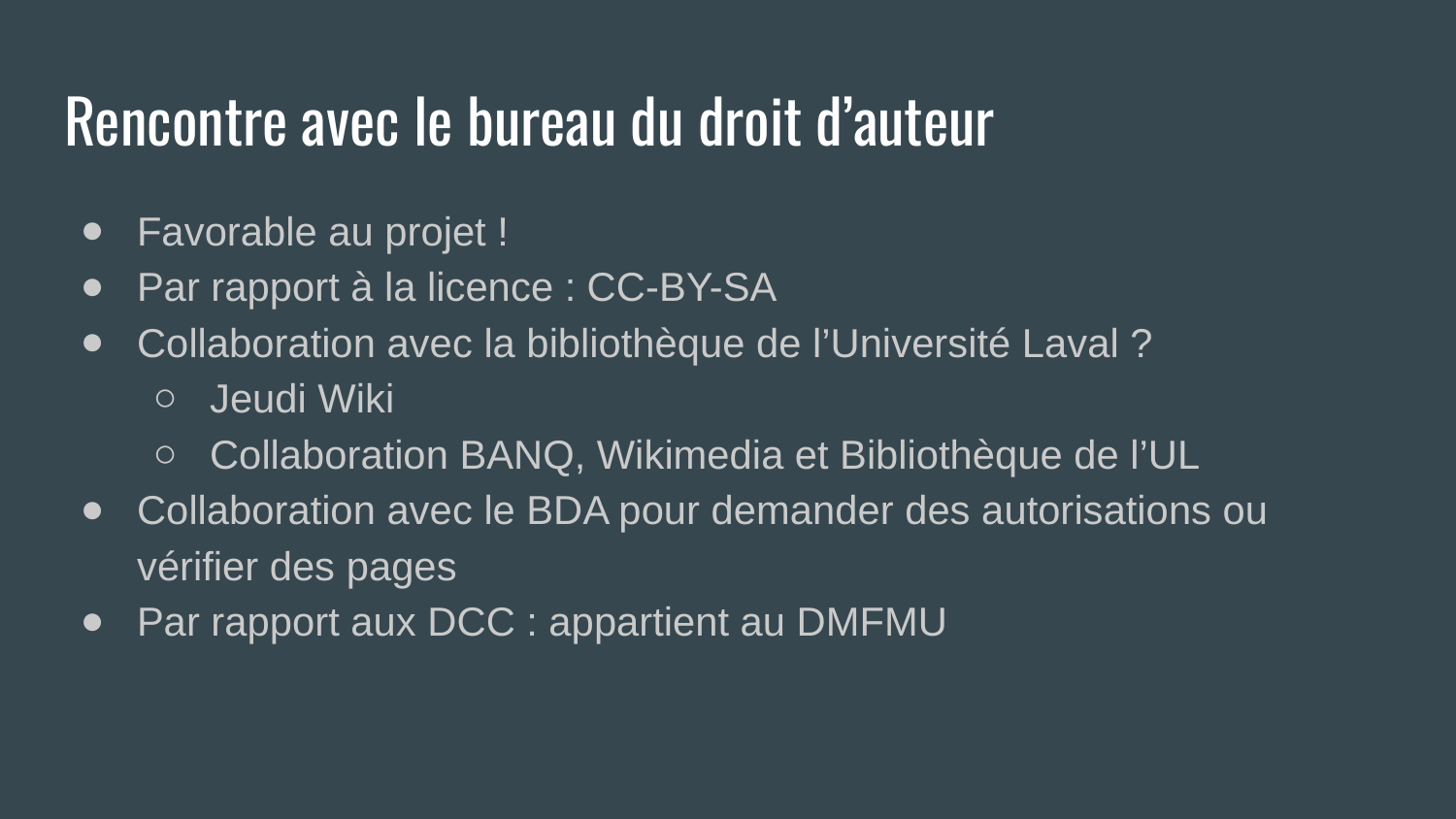

# Rencontre avec le bureau du droit d’auteur
Favorable au projet !
Par rapport à la licence : CC-BY-SA
Collaboration avec la bibliothèque de l’Université Laval ?
Jeudi Wiki
Collaboration BANQ, Wikimedia et Bibliothèque de l’UL
Collaboration avec le BDA pour demander des autorisations ou vérifier des pages
Par rapport aux DCC : appartient au DMFMU